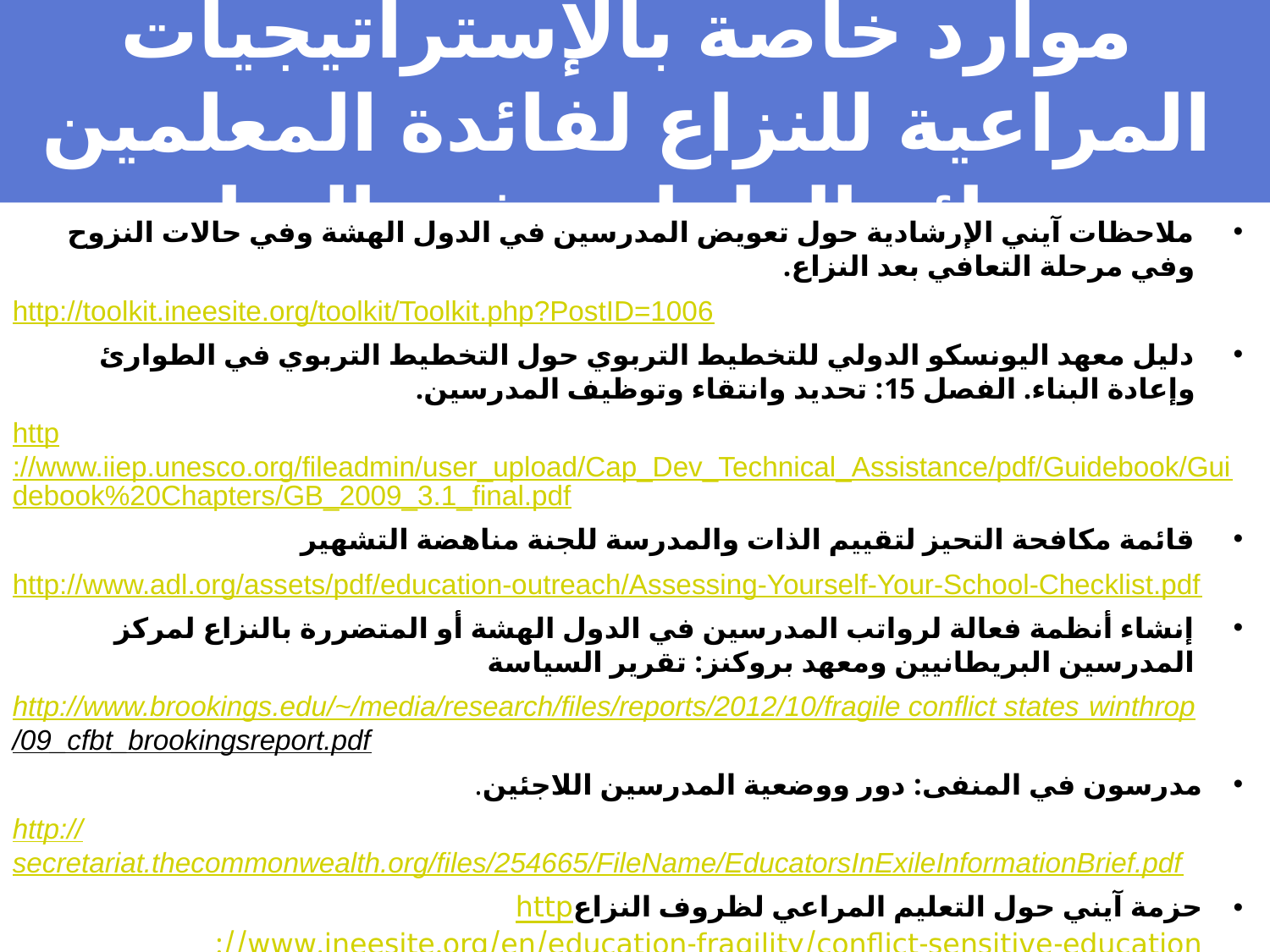

موارد خاصة بالإستراتيجيات المراعية للنزاع لفائدة المعلمين وسائر العاملين في التعليم
ملاحظات آيني الإرشادية حول تعويض المدرسين في الدول الهشة وفي حالات النزوح وفي مرحلة التعافي بعد النزاع.
http://toolkit.ineesite.org/toolkit/Toolkit.php?PostID=1006
دليل معهد اليونسكو الدولي للتخطيط التربوي حول التخطيط التربوي في الطوارئ وإعادة البناء. الفصل 15: تحديد وانتقاء وتوظيف المدرسين.
http://www.iiep.unesco.org/fileadmin/user_upload/Cap_Dev_Technical_Assistance/pdf/Guidebook/Guidebook%20Chapters/GB_2009_3.1_final.pdf
قائمة مكافحة التحيز لتقييم الذات والمدرسة للجنة مناهضة التشهير
http://www.adl.org/assets/pdf/education-outreach/Assessing-Yourself-Your-School-Checklist.pdf
إنشاء أنظمة فعالة لرواتب المدرسين في الدول الهشة أو المتضررة بالنزاع لمركز المدرسين البريطانيين ومعهد بروكنز: تقرير السياسة
http://www.brookings.edu/~/media/research/files/reports/2012/10/fragile conflict states winthrop/09_cfbt_brookingsreport.pdf
مدرسون في المنفى: دور ووضعية المدرسين اللاجئين.
http://secretariat.thecommonwealth.org/files/254665/FileName/EducatorsInExileInformationBrief.pdf
حزمة آيني حول التعليم المراعي لظروف النزاعhttp://www.ineesite.org/en/education-fragility/conflict-sensitive-education